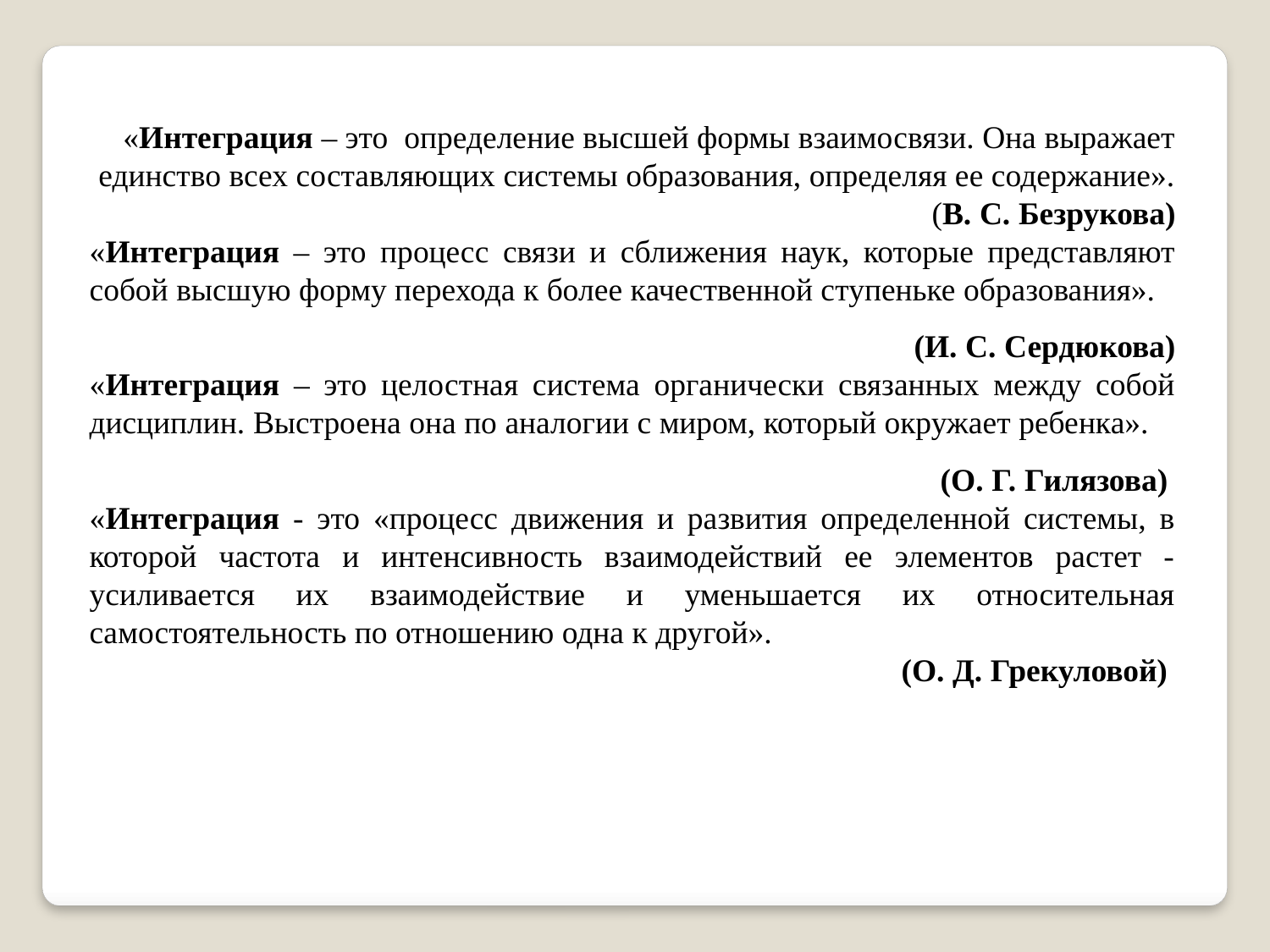

«Интеграция – это  определение высшей формы взаимосвязи. Она выражает единство всех составляющих системы образования, определяя ее содержание». (В. С. Безрукова)
«Интеграция – это процесс связи и сближения наук, которые представляют собой высшую форму перехода к более качественной ступеньке образования».
(И. С. Сердюкова)
«Интеграция – это целостная система органически связанных между собой дисциплин. Выстроена она по аналогии с миром, который окружает ребенка».
 (О. Г. Гилязова)
«Интеграция - это «процесс движения и развития определенной системы, в которой частота и интенсивность взаимодействий ее элементов растет - усиливается их взаимодействие и уменьшается их относительная самостоятельность по отношению одна к другой».
(О. Д. Грекуловой)